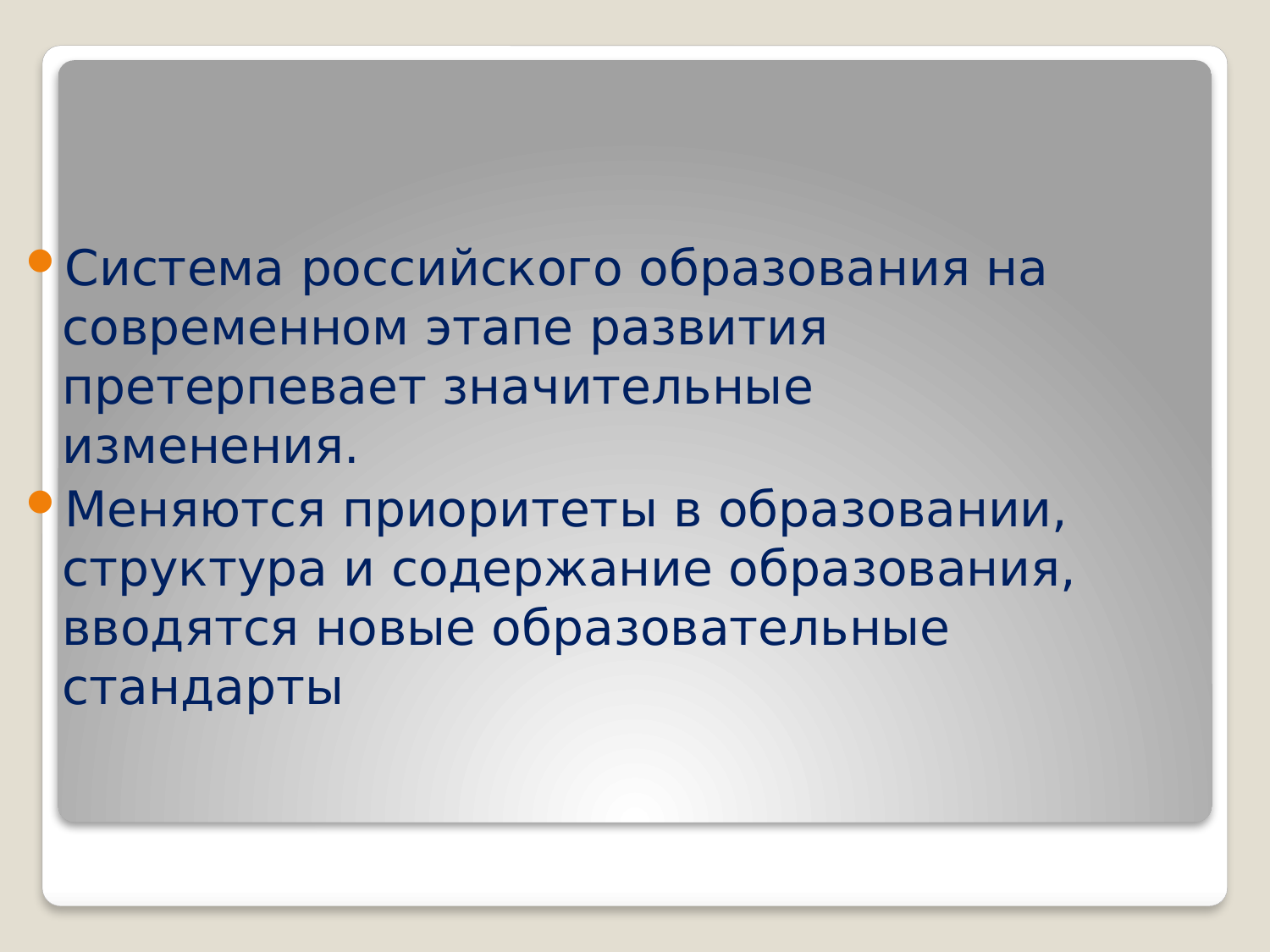

Система российского образования на современном этапе развития претерпевает значительные изменения.
Меняются приоритеты в образовании, структура и содержание образования, вводятся новые образовательные стандарты
#